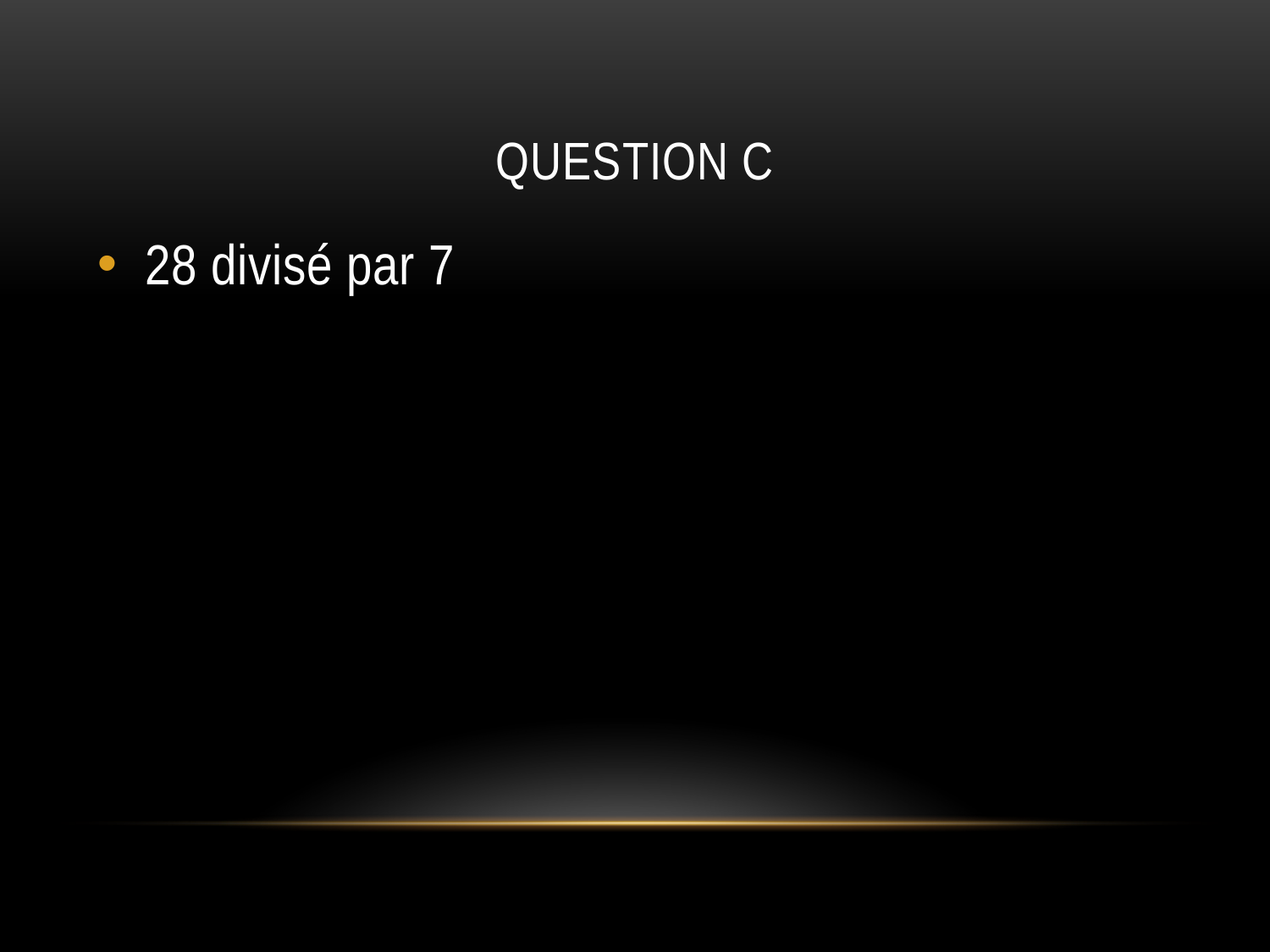

# QUESTION C
28 divisé par 7